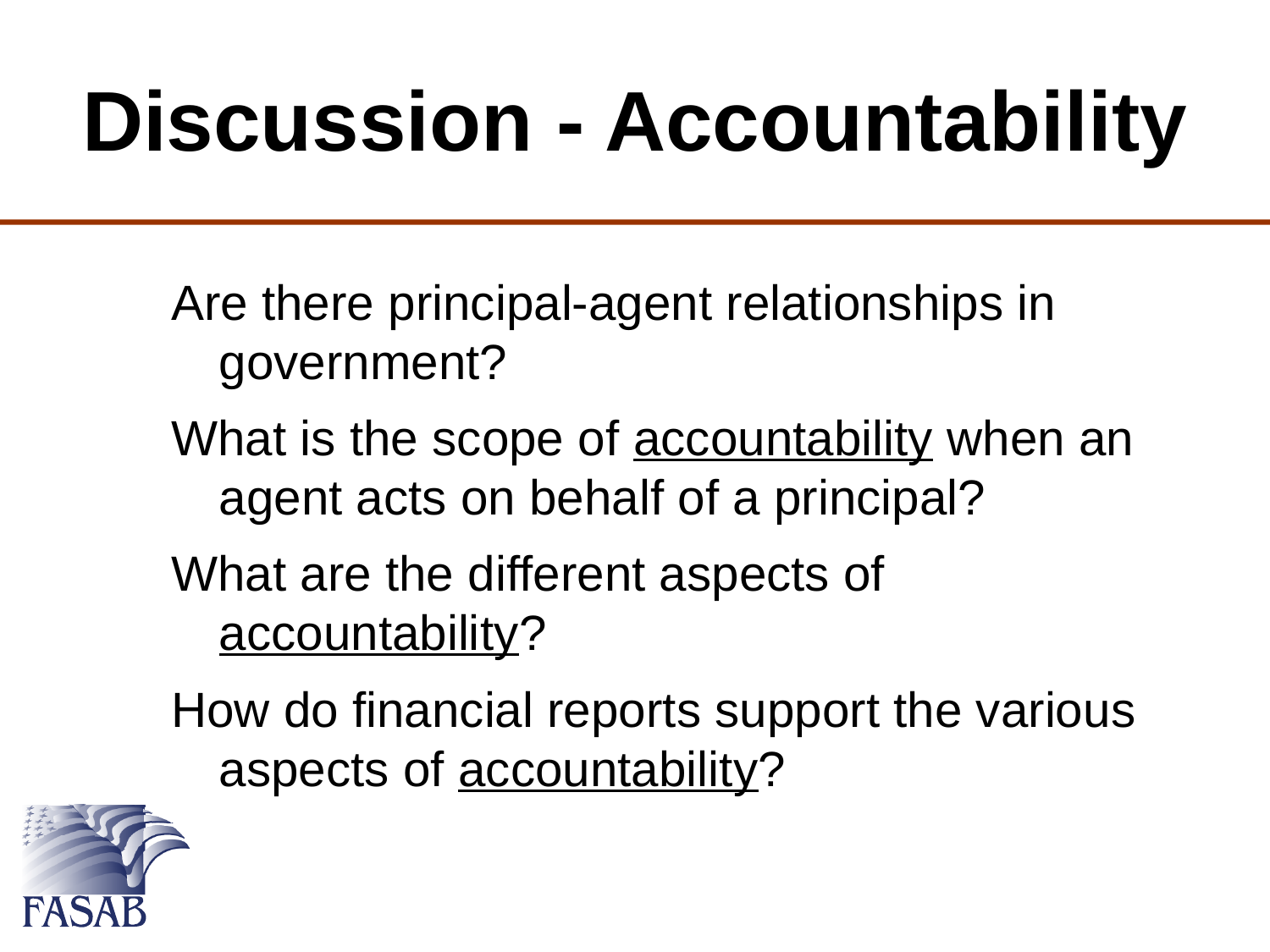

# Discussion - Accountability
Are there principal-agent relationships in government?
What is the scope of accountability when an agent acts on behalf of a principal?
What are the different aspects of accountability?
How do financial reports support the various aspects of accountability?